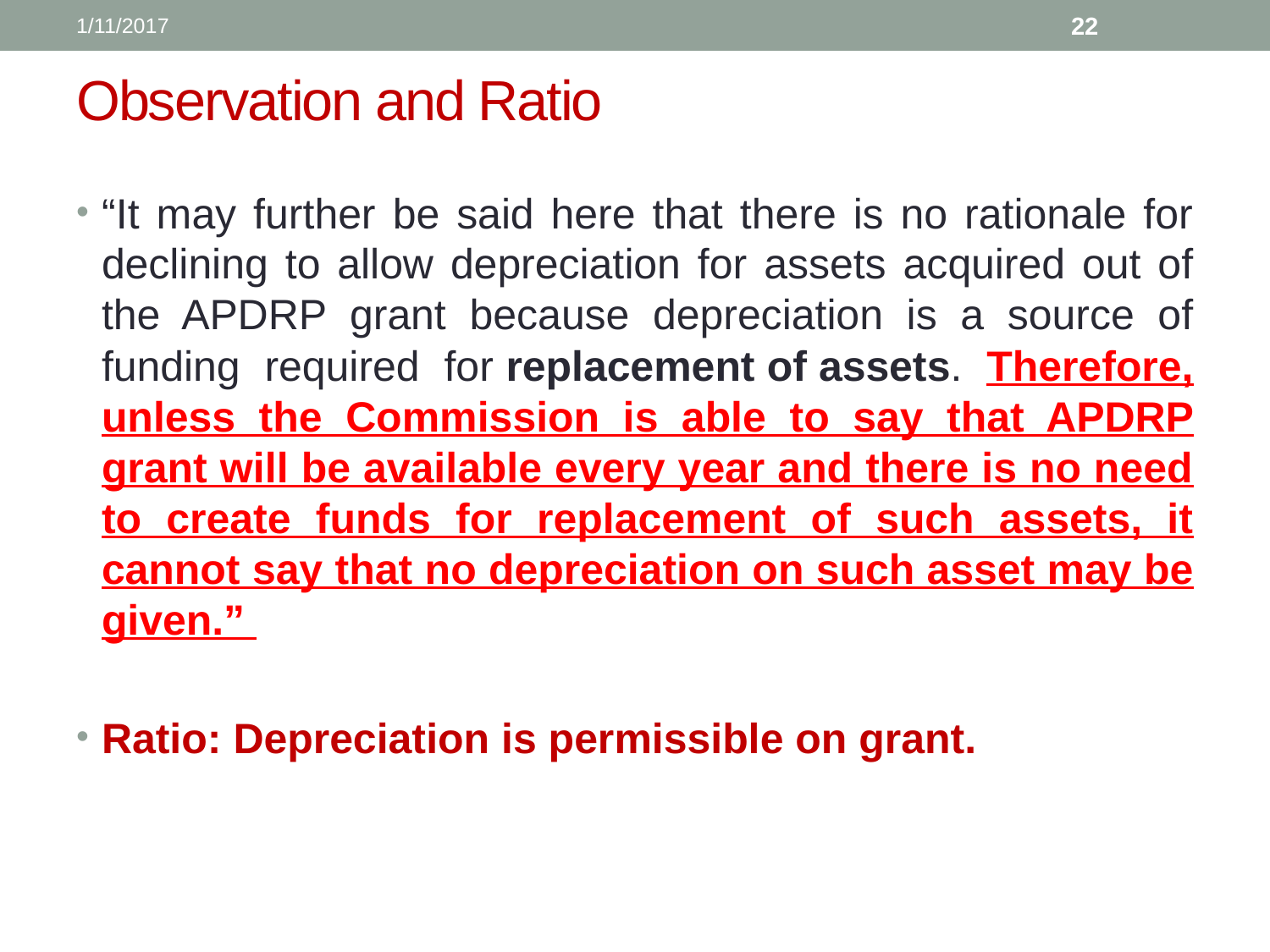

1/11/2017
22
# Observation and Ratio
“It may further be said here that there is no rationale for declining to allow depreciation for assets acquired out of the APDRP grant because depreciation is a source of funding required for replacement of assets. Therefore, unless the Commission is able to say that APDRP grant will be available every year and there is no need to create funds for replacement of such assets, it cannot say that no depreciation on such asset may be given.”

Ratio: Depreciation is permissible on grant.